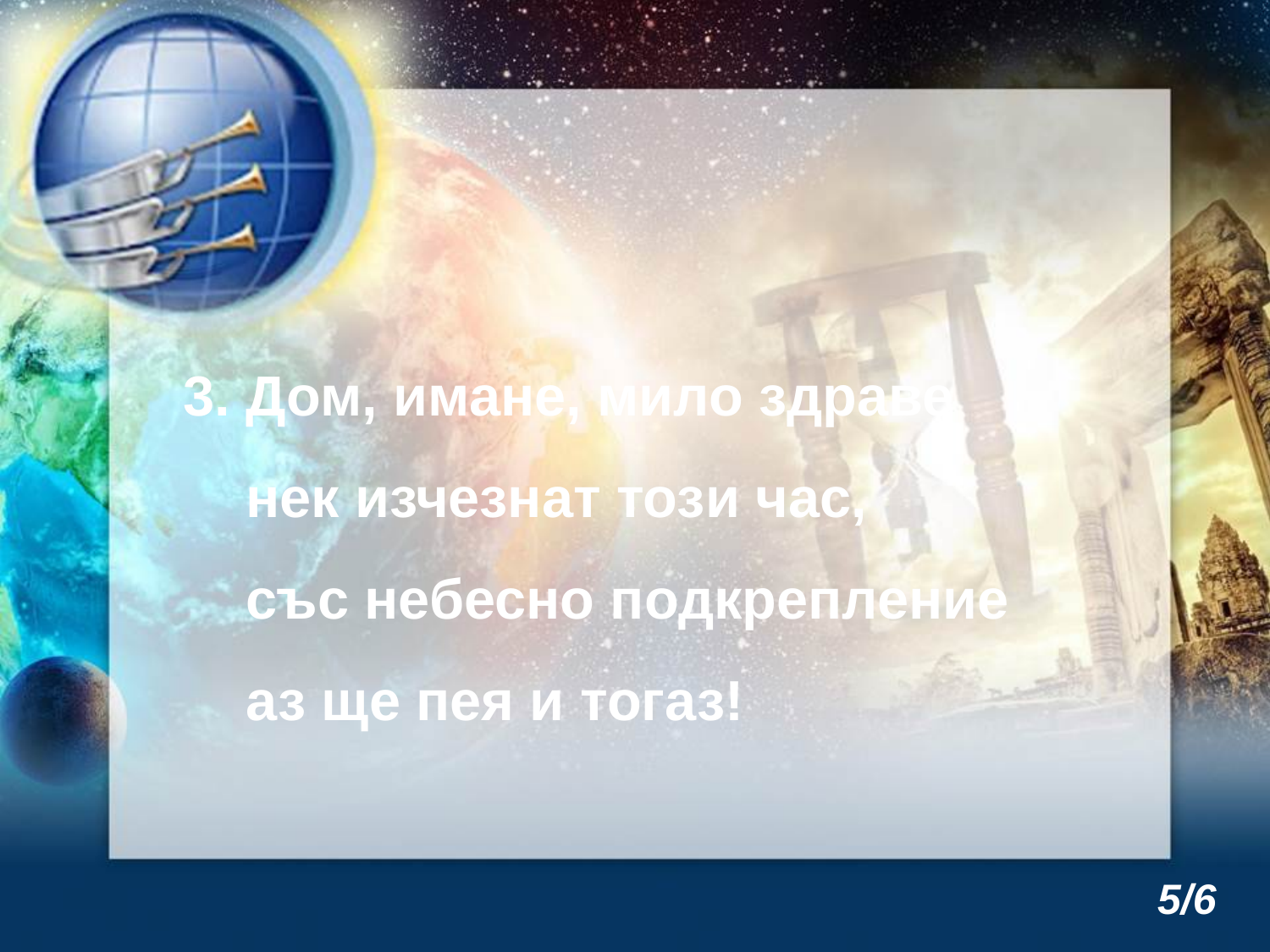

3. Дом, имане, мило здраве
     нек изчезнат този час,
     със небесно подкрепление
     аз ще пея и тогаз!
5/6